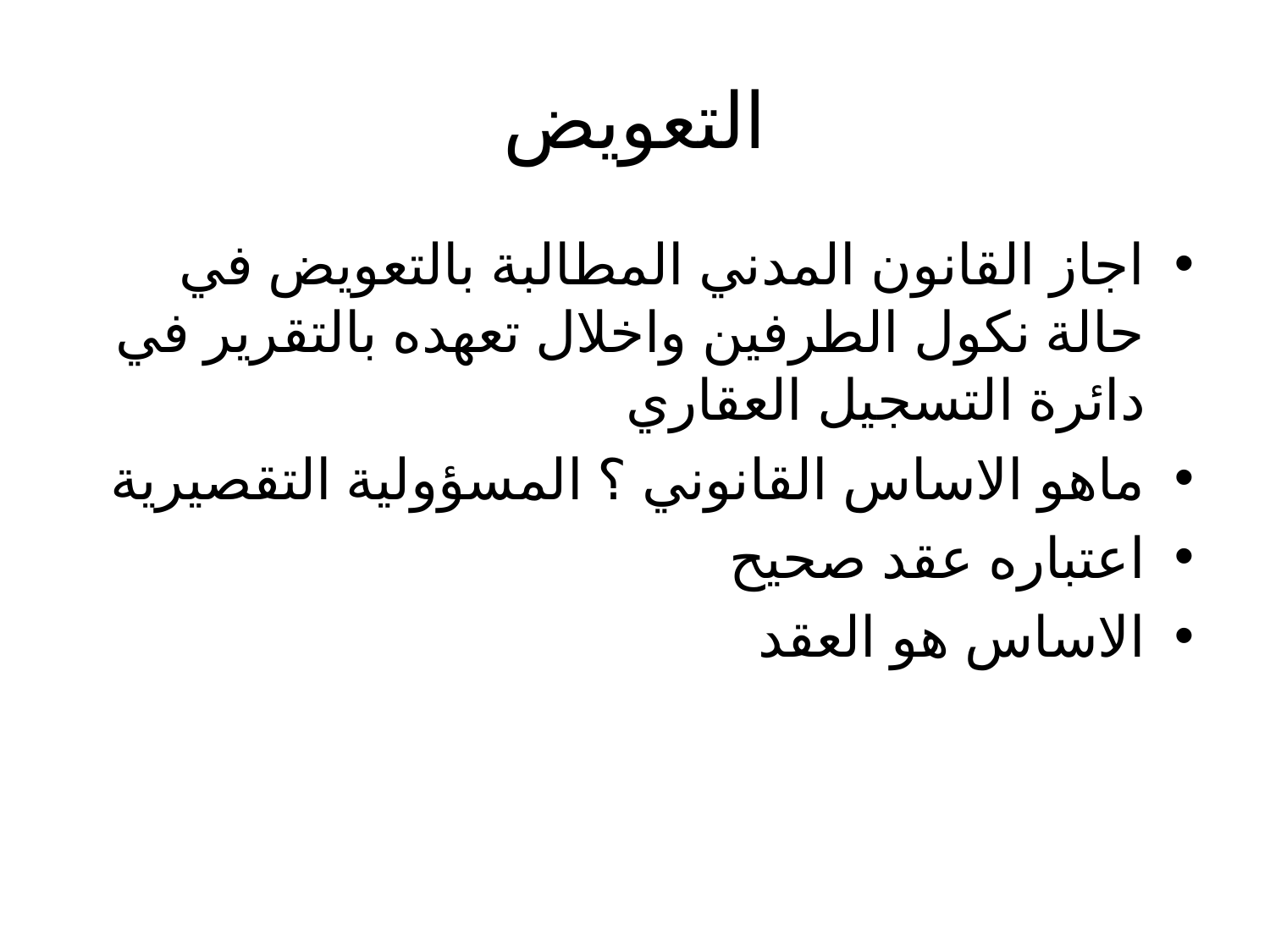

# التعويض
اجاز القانون المدني المطالبة بالتعويض في حالة نكول الطرفين واخلال تعهده بالتقرير في دائرة التسجيل العقاري
ماهو الاساس القانوني ؟ المسؤولية التقصيرية
اعتباره عقد صحيح
الاساس هو العقد